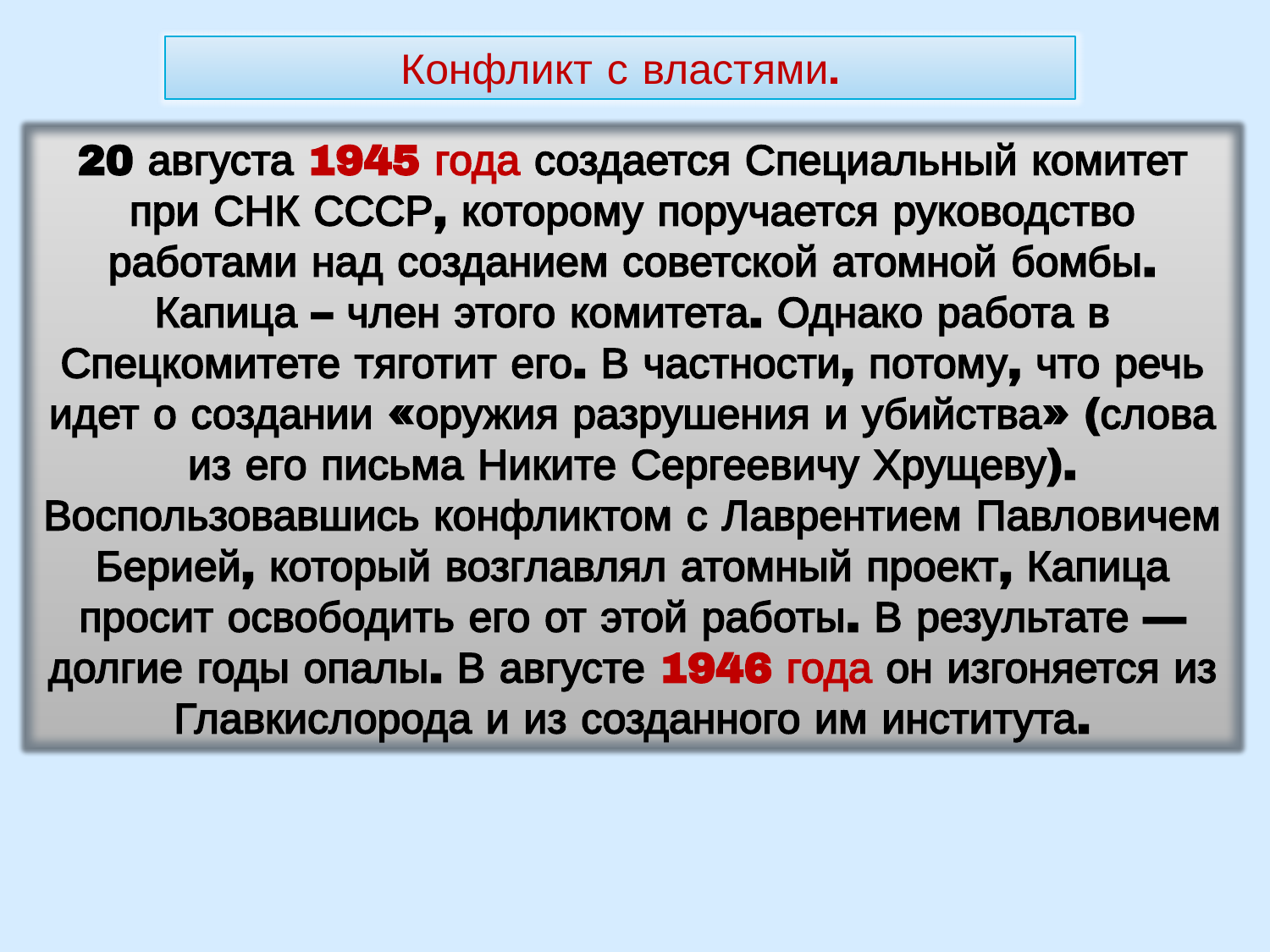

Конфликт с властями.
20 августа 1945 года создается Специальный комитет при СНК СССР, которому поручается руководство работами над созданием советской атомной бомбы. Капица – член этого комитета. Однако работа в Спецкомитете тяготит его. В частности, потому, что речь идет о создании «оружия разрушения и убийства» (слова из его письма Никите Сергеевичу Хрущеву). Воспользовавшись конфликтом с Лаврентием Павловичем Берией, который возглавлял атомный проект, Капица просит освободить его от этой работы. В результате — долгие годы опалы. В августе 1946 года он изгоняется из Главкислорода и из созданного им института.